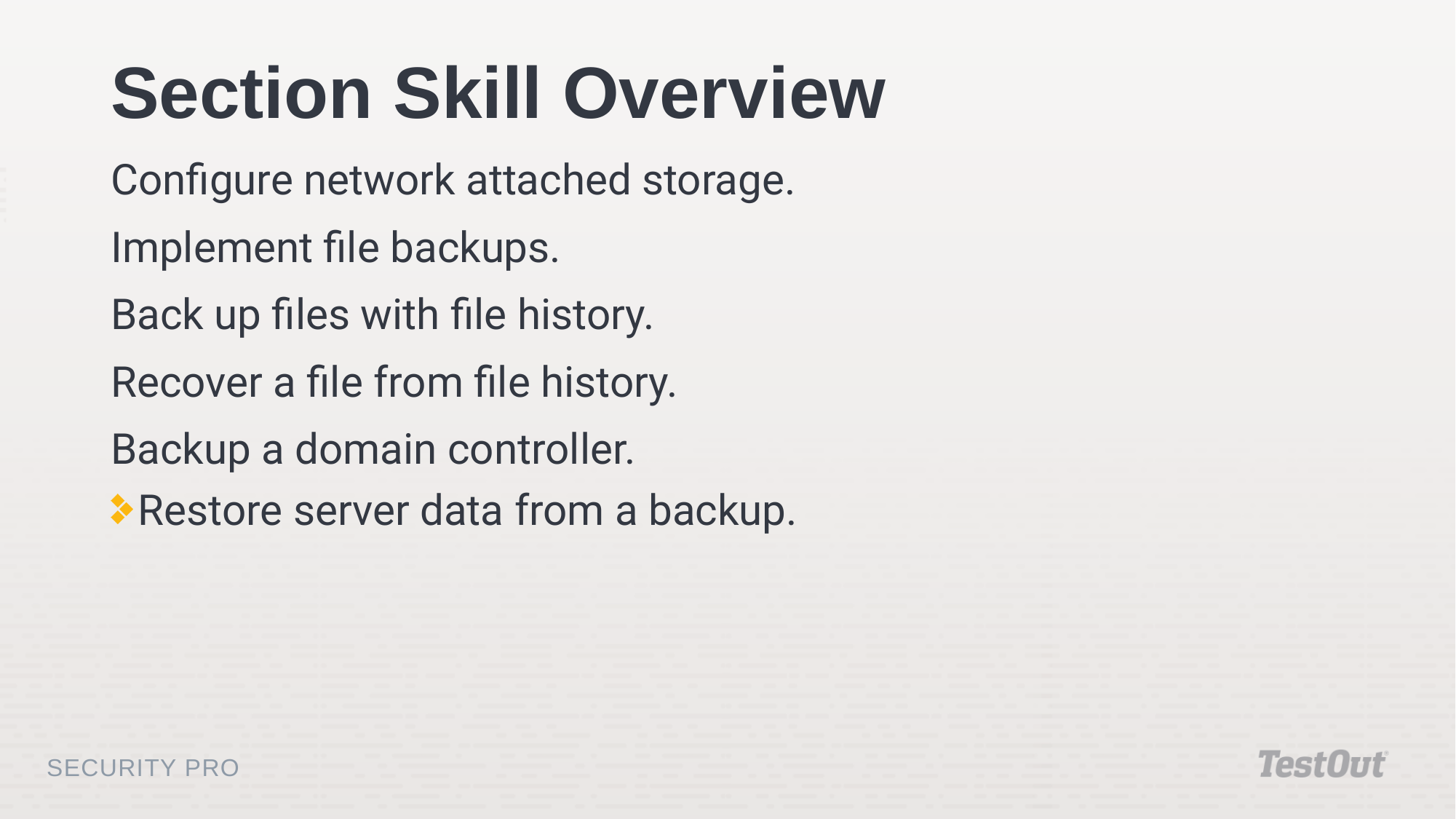

# Section Skill Overview
Configure network attached storage.
Implement file backups.
Back up files with file history.
Recover a file from file history.
Backup a domain controller.
Restore server data from a backup.
Security Pro